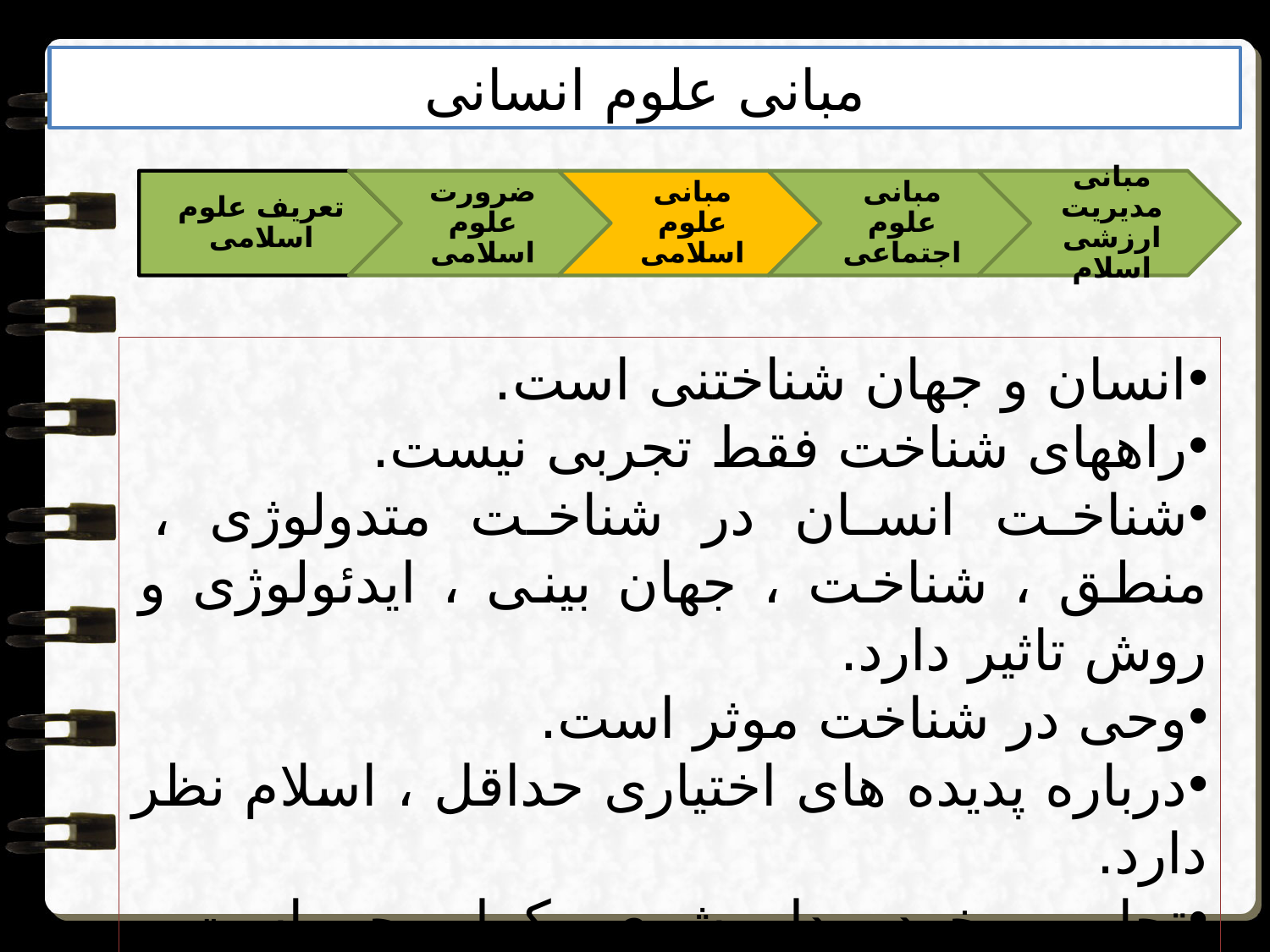

مبانی علوم انسانی
تعریف علوم اسلامی
ضرورت علوم اسلامی
مبانی علوم اسلامی
مبانی علوم اجتماعی
مبانی مدیریت ارزشی اسلام
انسان و جهان شناختنی است.
راههای شناخت فقط تجربی نیست.
شناخت انسان در شناخت متدولوژی ، منطق ، شناخت ، جهان بینی ، ایدئولوژی و روش تاثیر دارد.
وحی در شناخت موثر است.
درباره پدیده های اختیاری حداقل ، اسلام نظر دارد.
تجارب ، خرد و دل بشری مکمل وحی است.